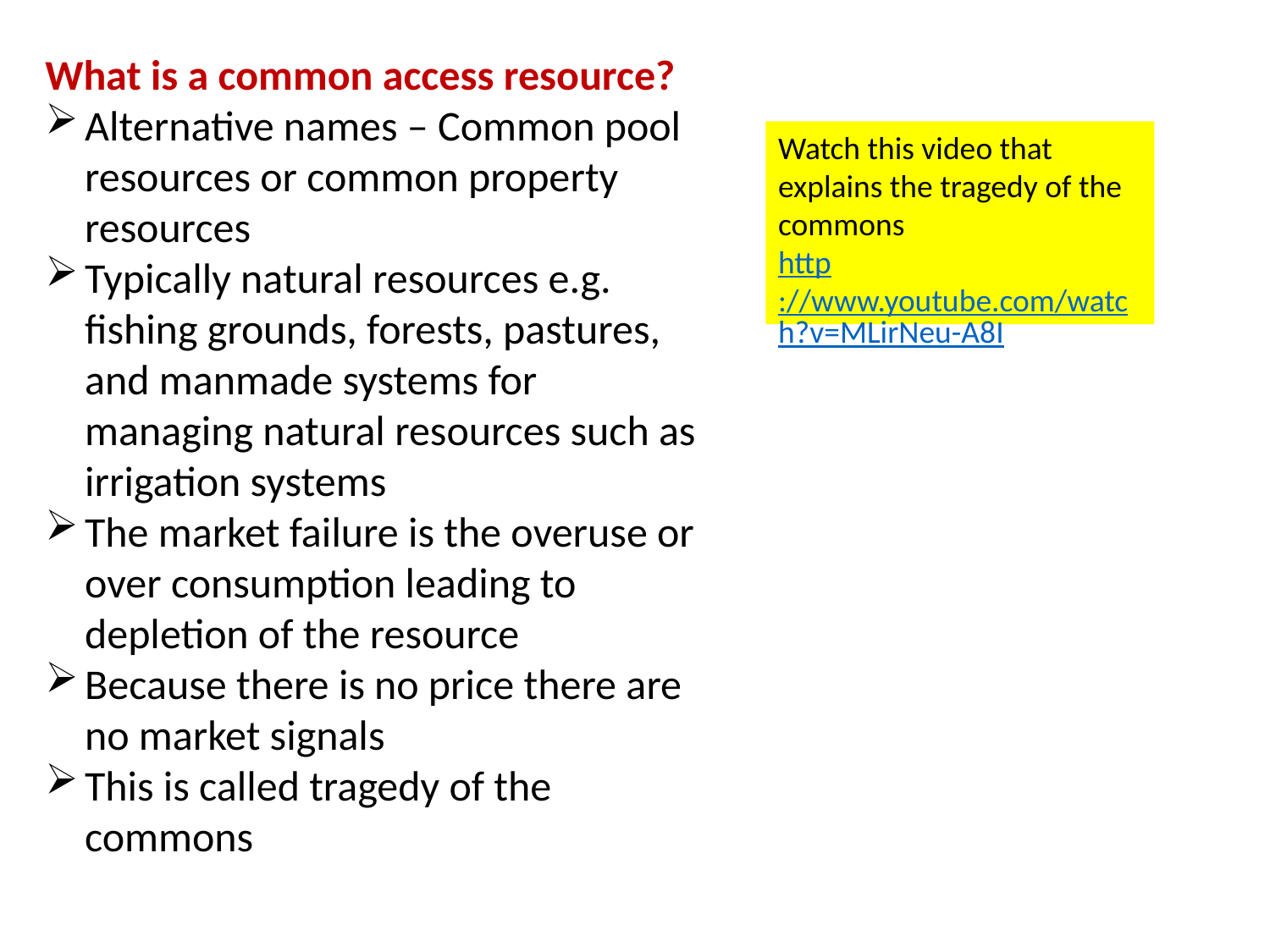

What is a common access resource?
Alternative names – Common pool resources or common property resources
Typically natural resources e.g. fishing grounds, forests, pastures, and manmade systems for managing natural resources such as irrigation systems
The market failure is the overuse or over consumption leading to depletion of the resource
Because there is no price there are no market signals
This is called tragedy of the commons

Watch this video that explains the tragedy of the commons
http://www.youtube.com/watch?v=MLirNeu-A8I